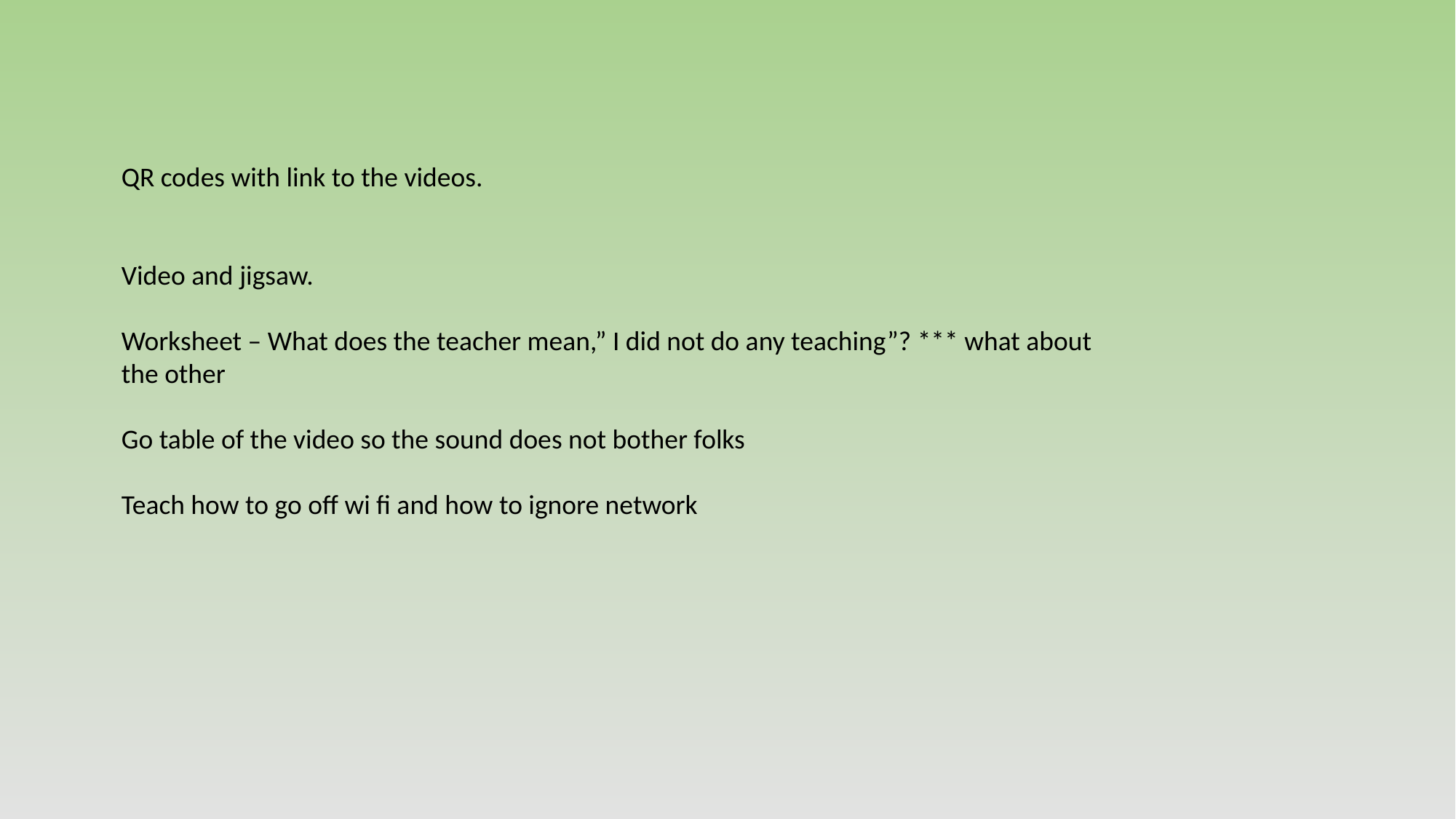

QR codes with link to the videos.

Video and jigsaw.

Worksheet – What does the teacher mean,” I did not do any teaching”? *** what about the other

Go table of the video so the sound does not bother folks

Teach how to go off wi fi and how to ignore network